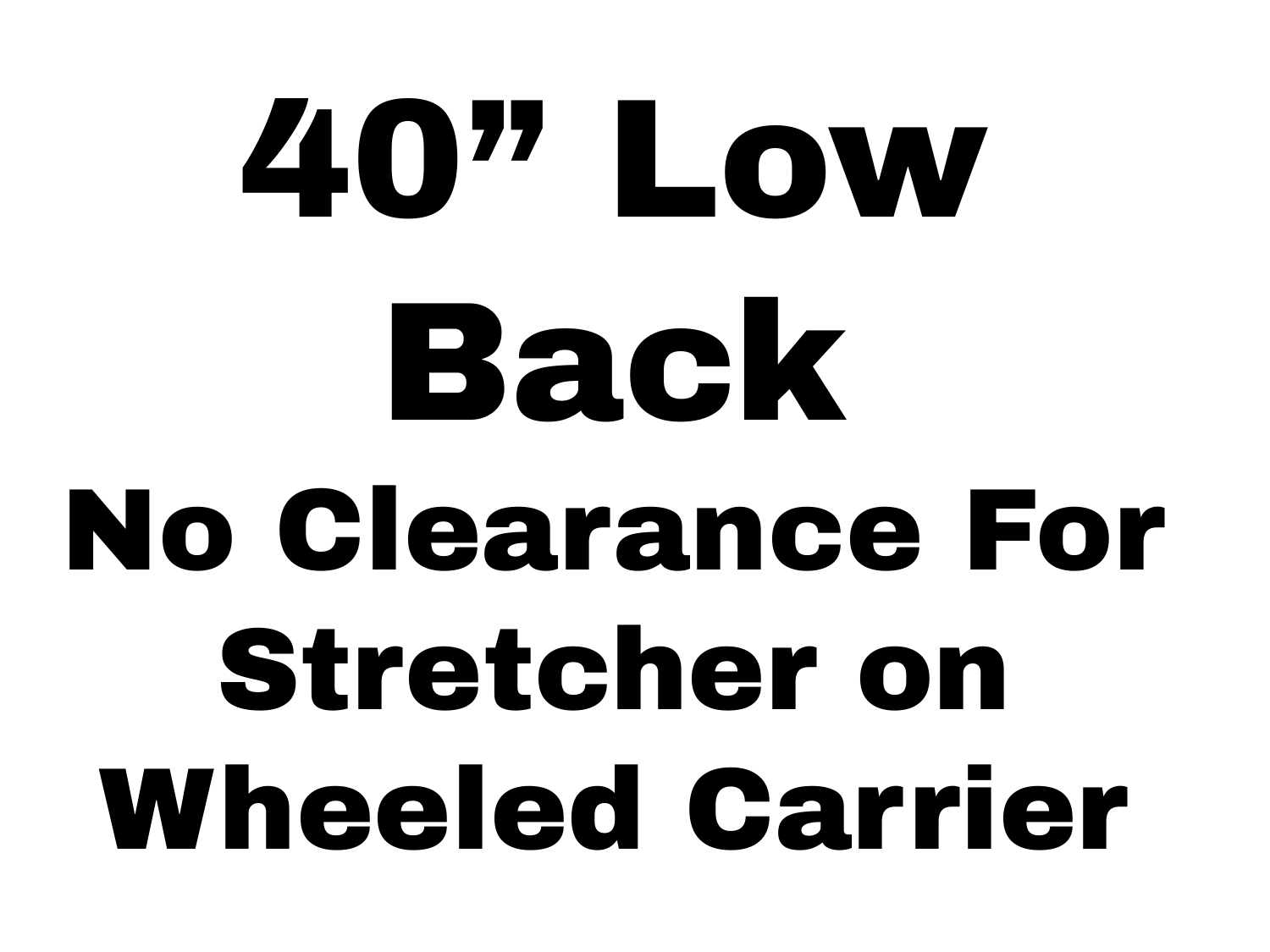

# 40” Low Back No Clearance For Stretcher on Wheeled Carrier